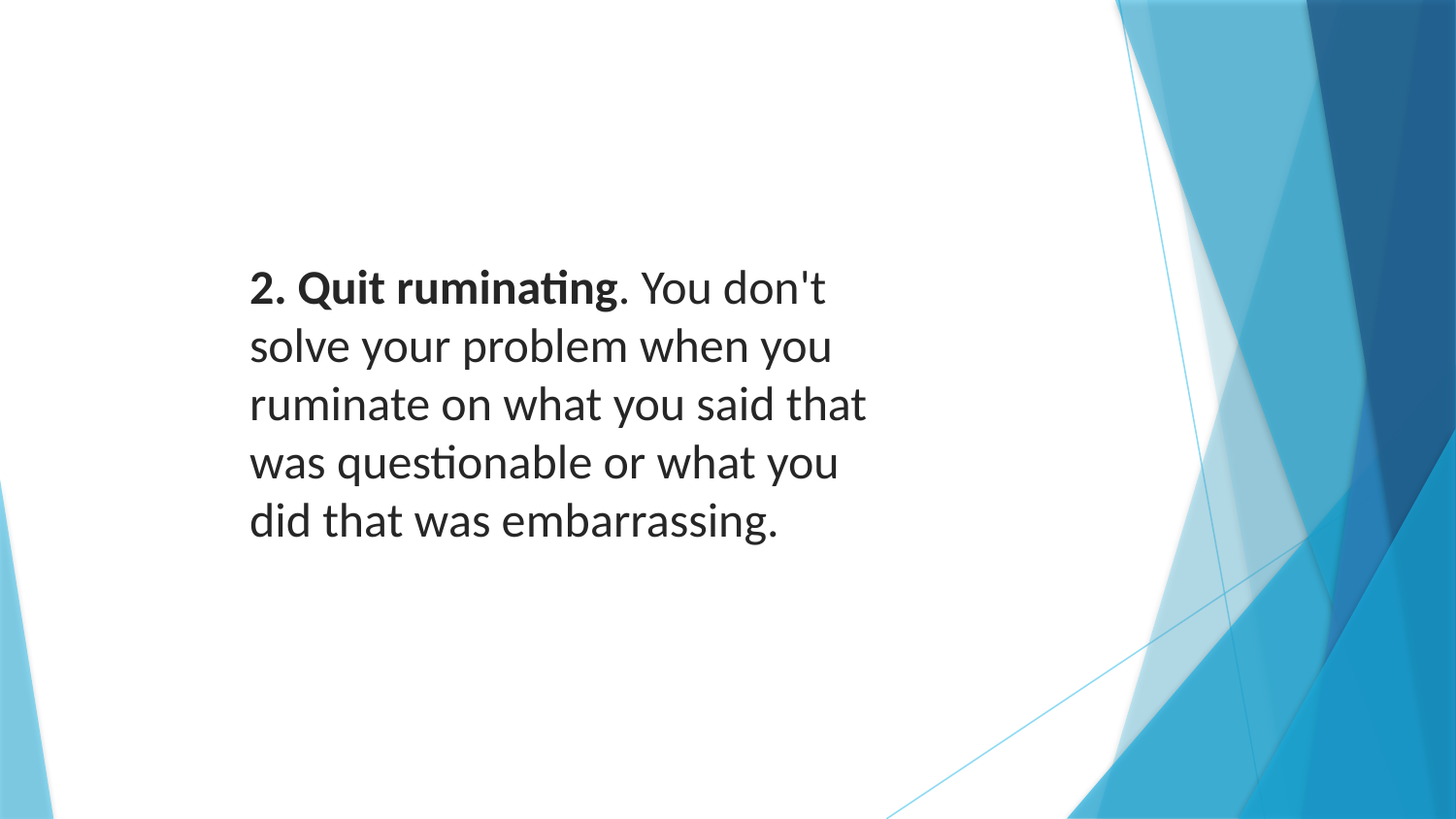

2. Quit ruminating. You don't solve your problem when you ruminate on what you said that was questionable or what you did that was embarrassing.